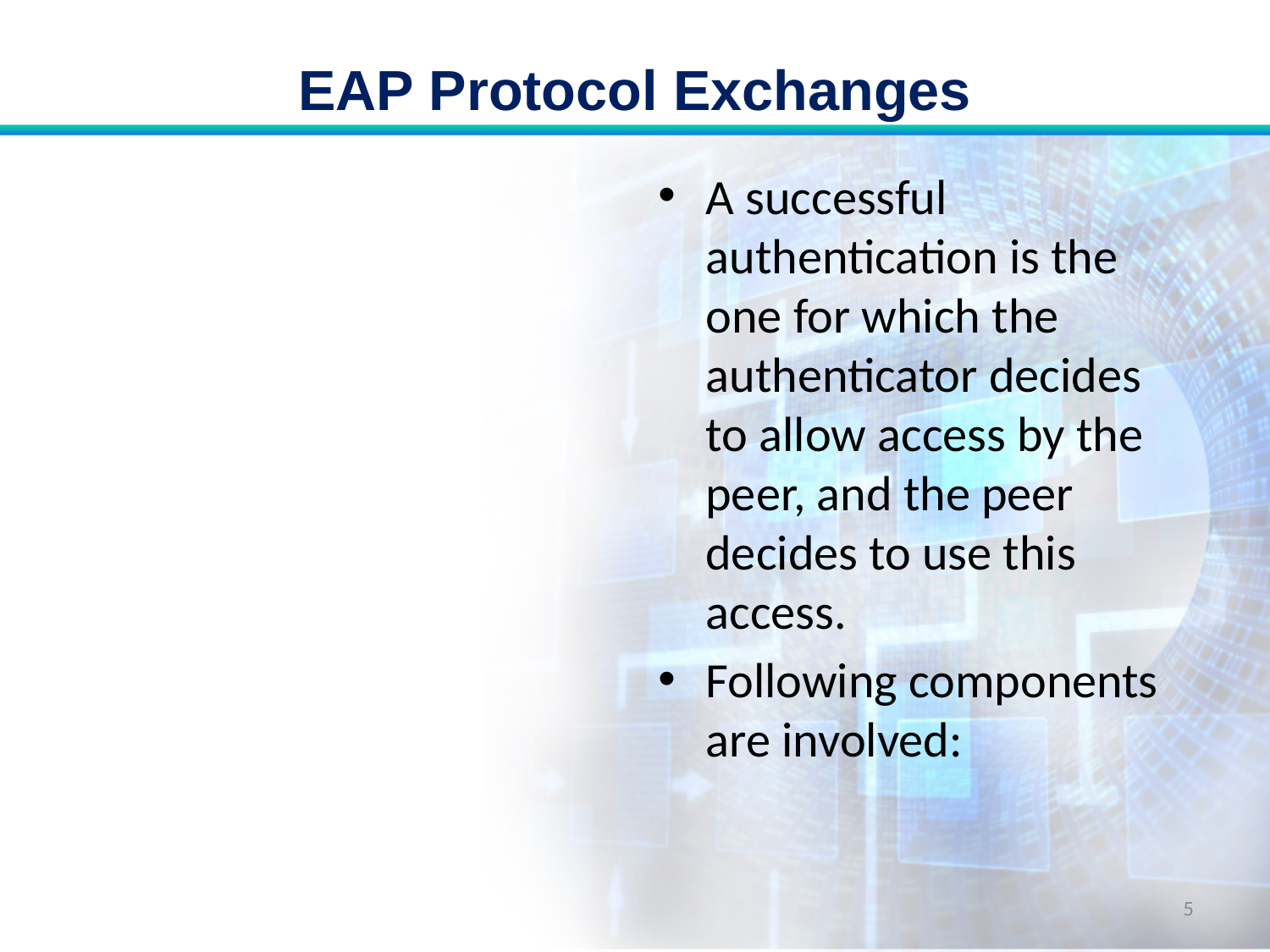

# EAP Protocol Exchanges
A successful authentication is the one for which the authenticator decides to allow access by the peer, and the peer decides to use this access.
Following components are involved:

5